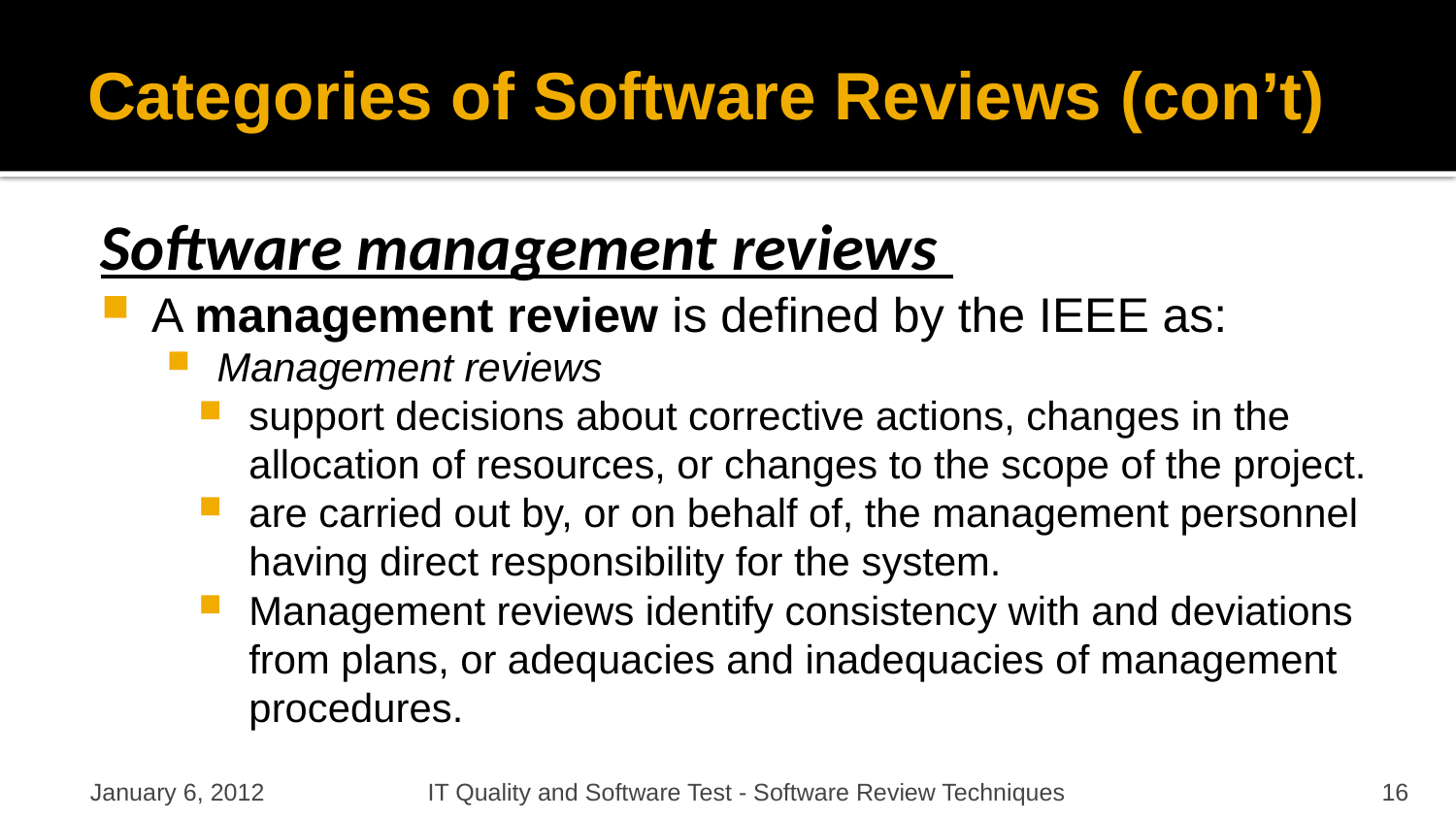

# Categories of Software Reviews (con’t)
Software management reviews
A management review is defined by the IEEE as:
Management reviews
support decisions about corrective actions, changes in the allocation of resources, or changes to the scope of the project.
are carried out by, or on behalf of, the management personnel having direct responsibility for the system.
Management reviews identify consistency with and deviations from plans, or adequacies and inadequacies of management procedures.

January 6, 2012
IT Quality and Software Test - Software Review Techniques
16